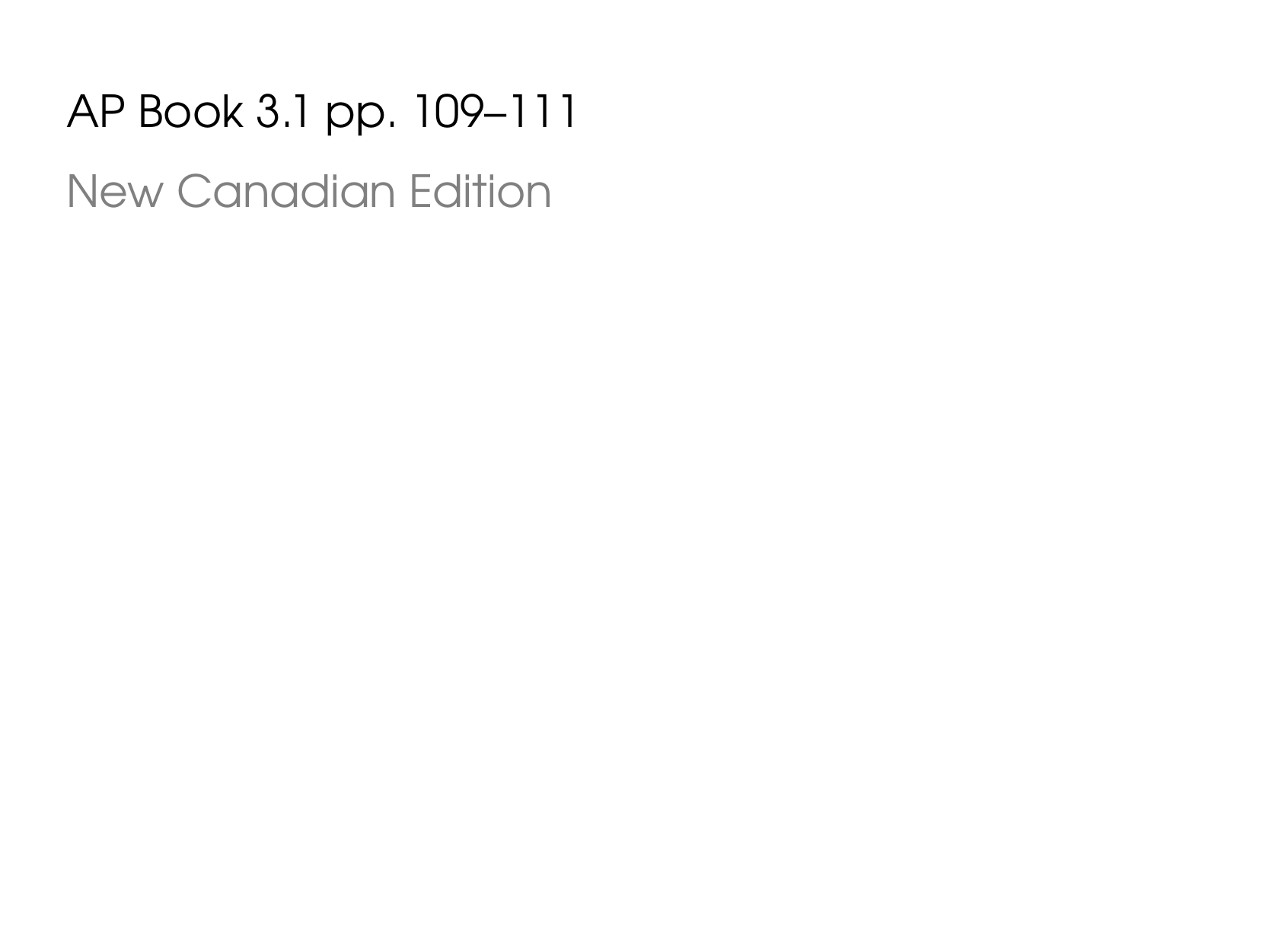

AP Book 3.1 pp. 109–111
New Canadian Edition